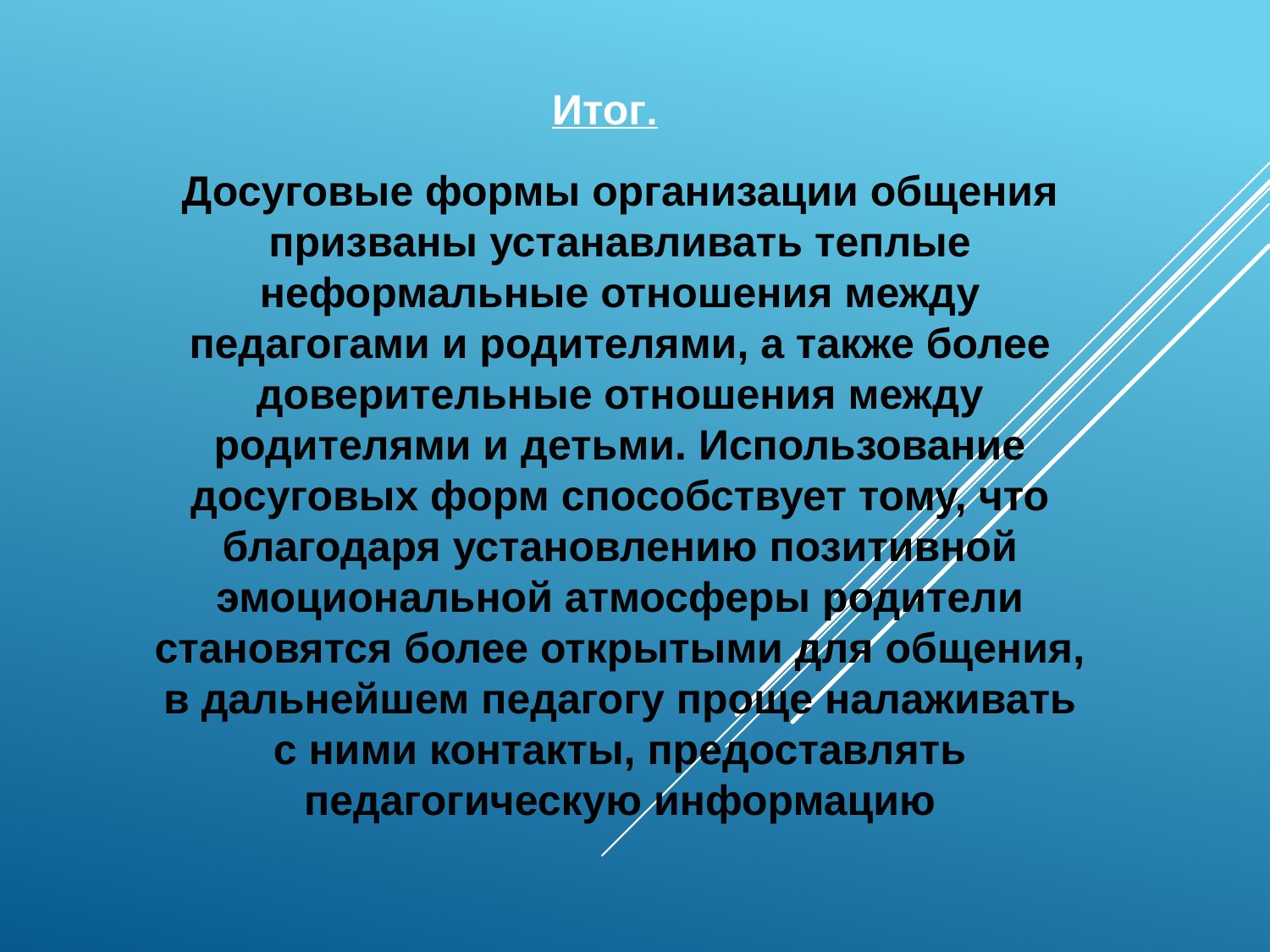

Итог.
Досуговые формы организации общения призваны устанавливать теплые неформальные отношения между педагогами и родителями, а также более доверительные отношения между родителями и детьми. Использование досуговых форм способствует тому, что благодаря установлению позитивной эмоциональной атмосферы родители становятся более открытыми для общения, в дальнейшем педагогу проще налаживать с ними контакты, предоставлять педагогическую информацию